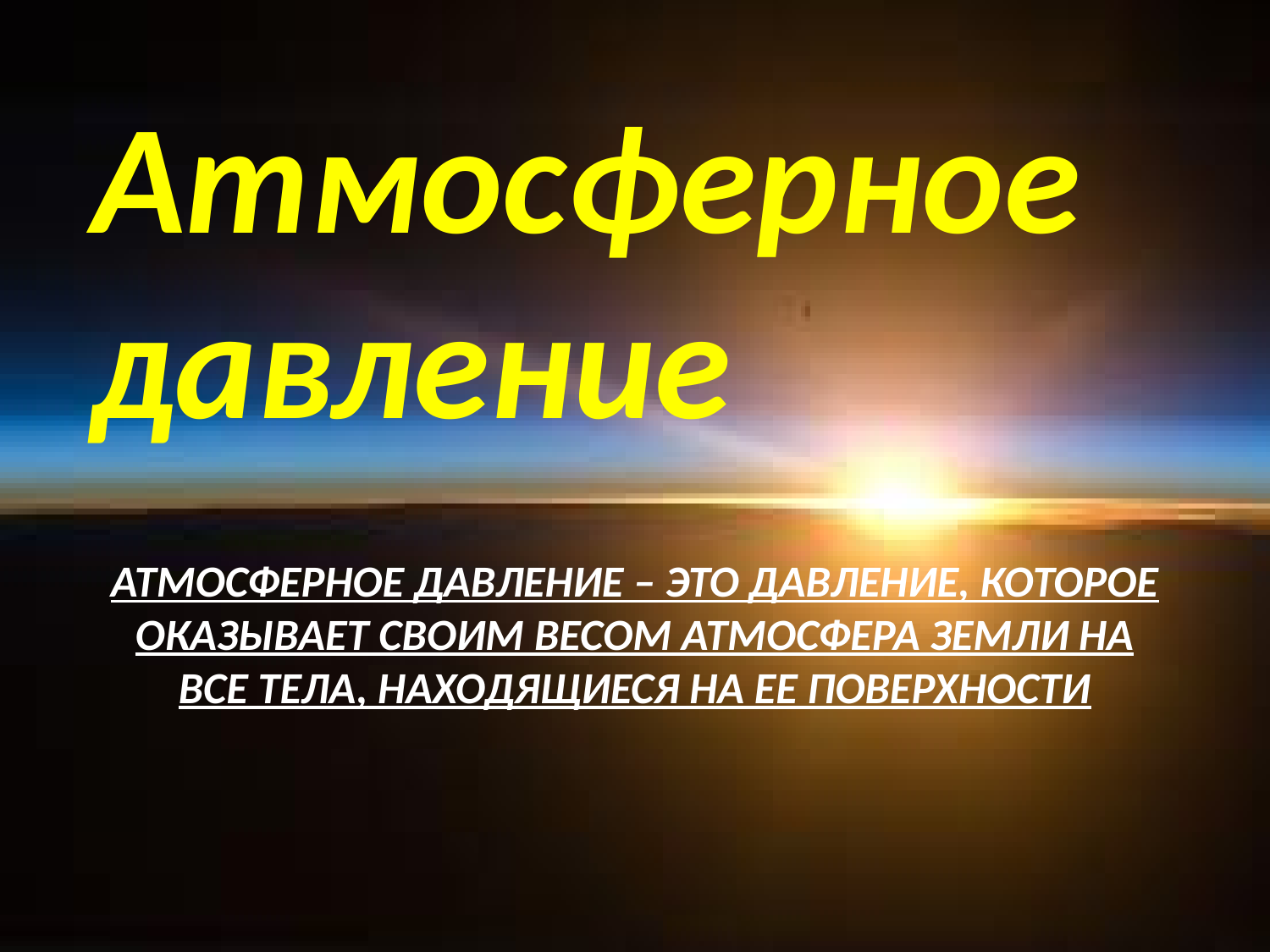

Атмосферное давление
# Атмосферное давление – это давление, которое оказывает своим весом атмосфера Земли на все тела, находящиеся на ее поверхности